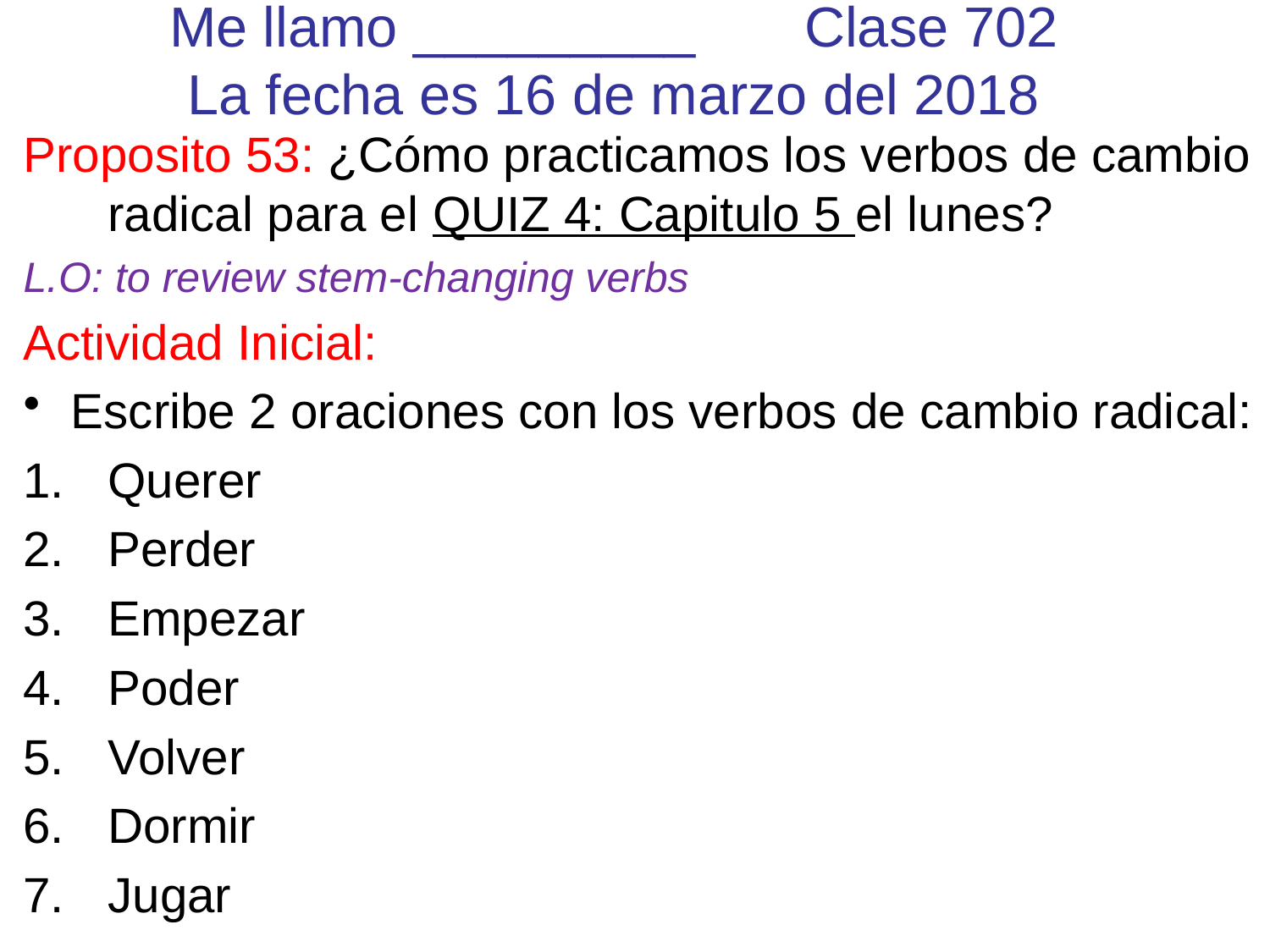

# Me llamo _________	Clase 702 La fecha es 16 de marzo del 2018
Proposito 53: ¿Cómo practicamos los verbos de cambio radical para el QUIZ 4: Capitulo 5 el lunes?
L.O: to review stem-changing verbs
Actividad Inicial:
Escribe 2 oraciones con los verbos de cambio radical:
Querer
Perder
Empezar
Poder
Volver
Dormir
Jugar